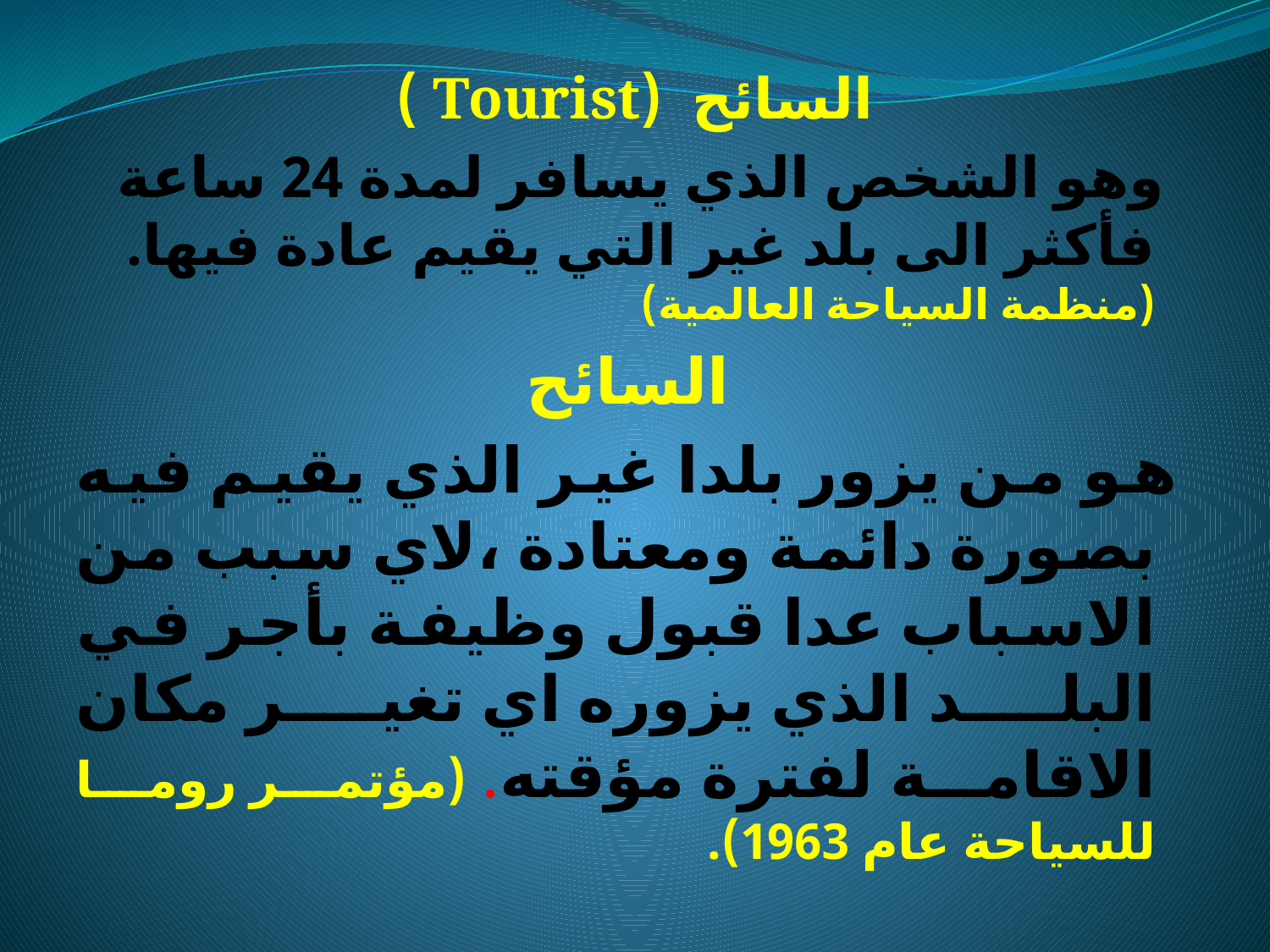

السائح  (Tourist )
  وهو الشخص الذي يسافر لمدة 24 ساعة فأكثر الى بلد غير التي يقيم عادة فيها.  (منظمة السياحة العالمية)
  السائح
 هو من يزور بلدا غير الذي يقيم فيه بصورة دائمة ومعتادة ،لاي سبب من الاسباب عدا قبول وظيفة بأجر في البلد الذي يزوره اي تغير مكان الاقامة لفترة مؤقته. (مؤتمر روما للسياحة عام 1963).

 من هم الاشخاص الذين لم ينطبق عليهم تعريف السائح  :